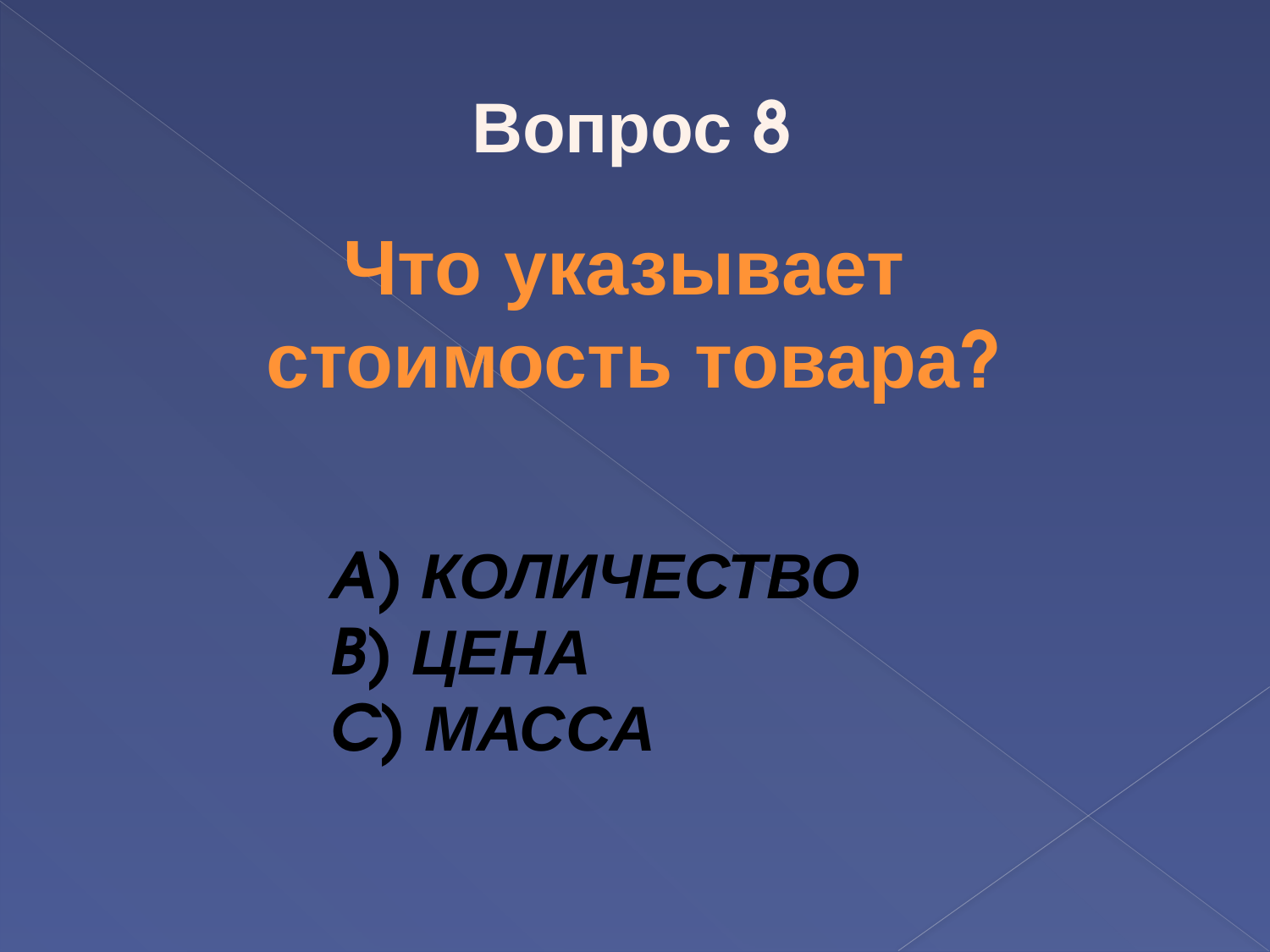

Вопрос 8
Что указывает
стоимость товара?
A) КОЛИЧЕСТВО
B) ЦЕНА
C) МАССА